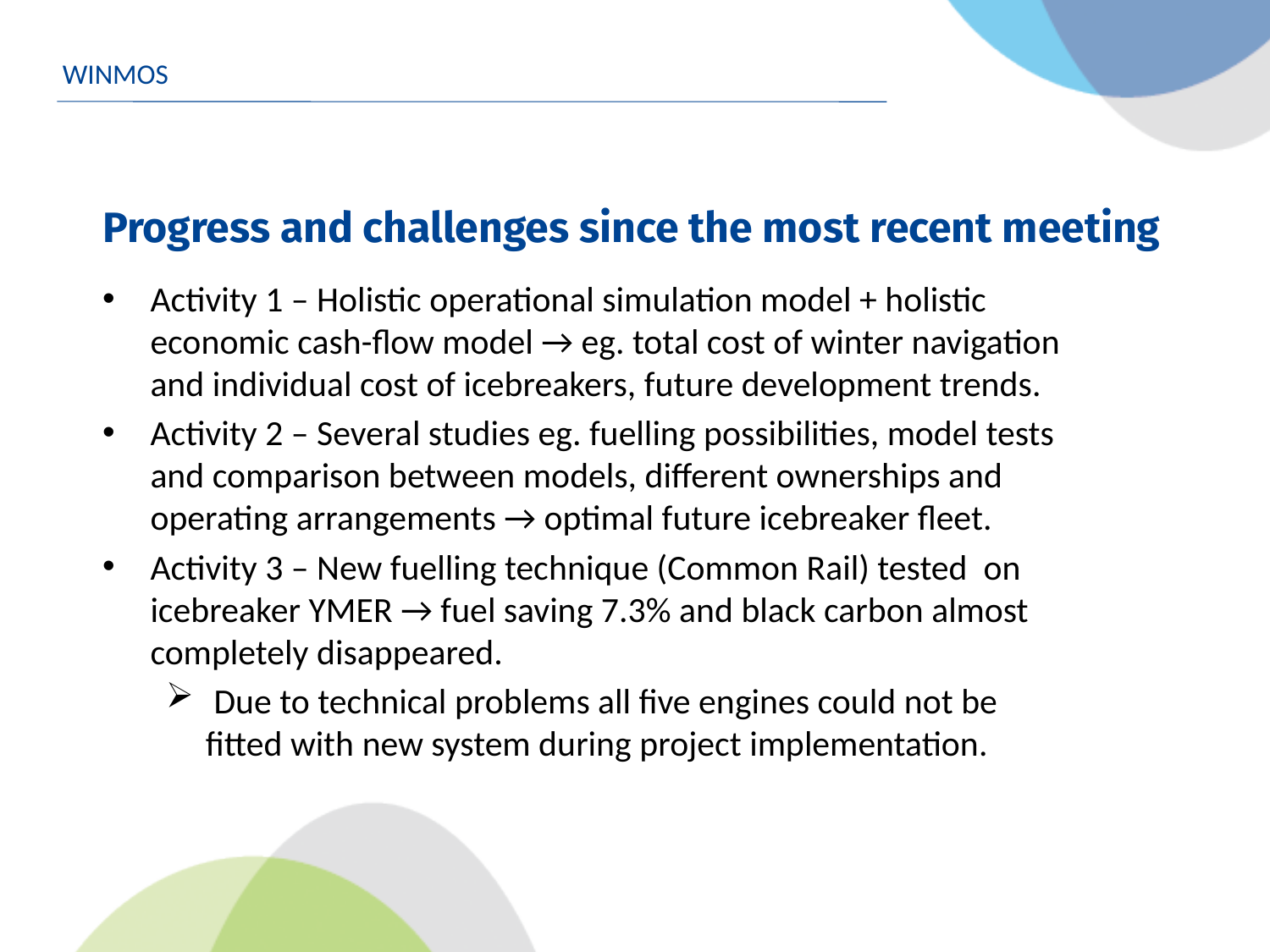

WINMOS
# Progress and challenges since the most recent meeting
Activity 1 – Holistic operational simulation model + holistic economic cash-flow model → eg. total cost of winter navigation and individual cost of icebreakers, future development trends.
Activity 2 – Several studies eg. fuelling possibilities, model tests and comparison between models, different ownerships and operating arrangements → optimal future icebreaker fleet.
Activity 3 – New fuelling technique (Common Rail) tested  on icebreaker YMER → fuel saving 7.3% and black carbon almost completely disappeared.
 Due to technical problems all five engines could not be fitted with new system during project implementation.